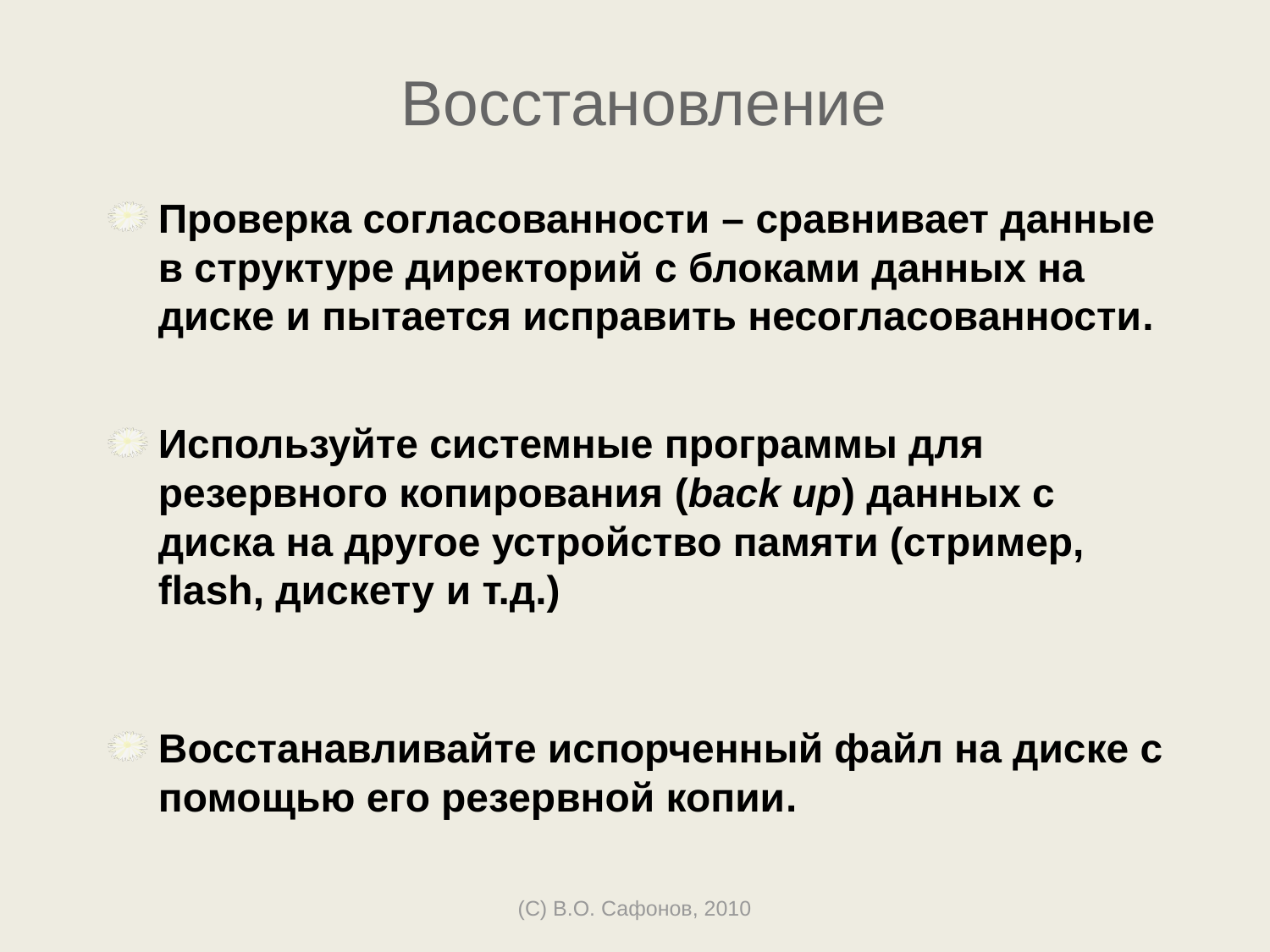

# Восстановление
Проверка согласованности – сравнивает данные в структуре директорий с блоками данных на диске и пытается исправить несогласованности.
Используйте системные программы для резервного копирования (back up) данных с диска на другое устройство памяти (стример, flash, дискету и т.д.)

Восстанавливайте испорченный файл на диске с помощью его резервной копии.

(C) В.О. Сафонов, 2010